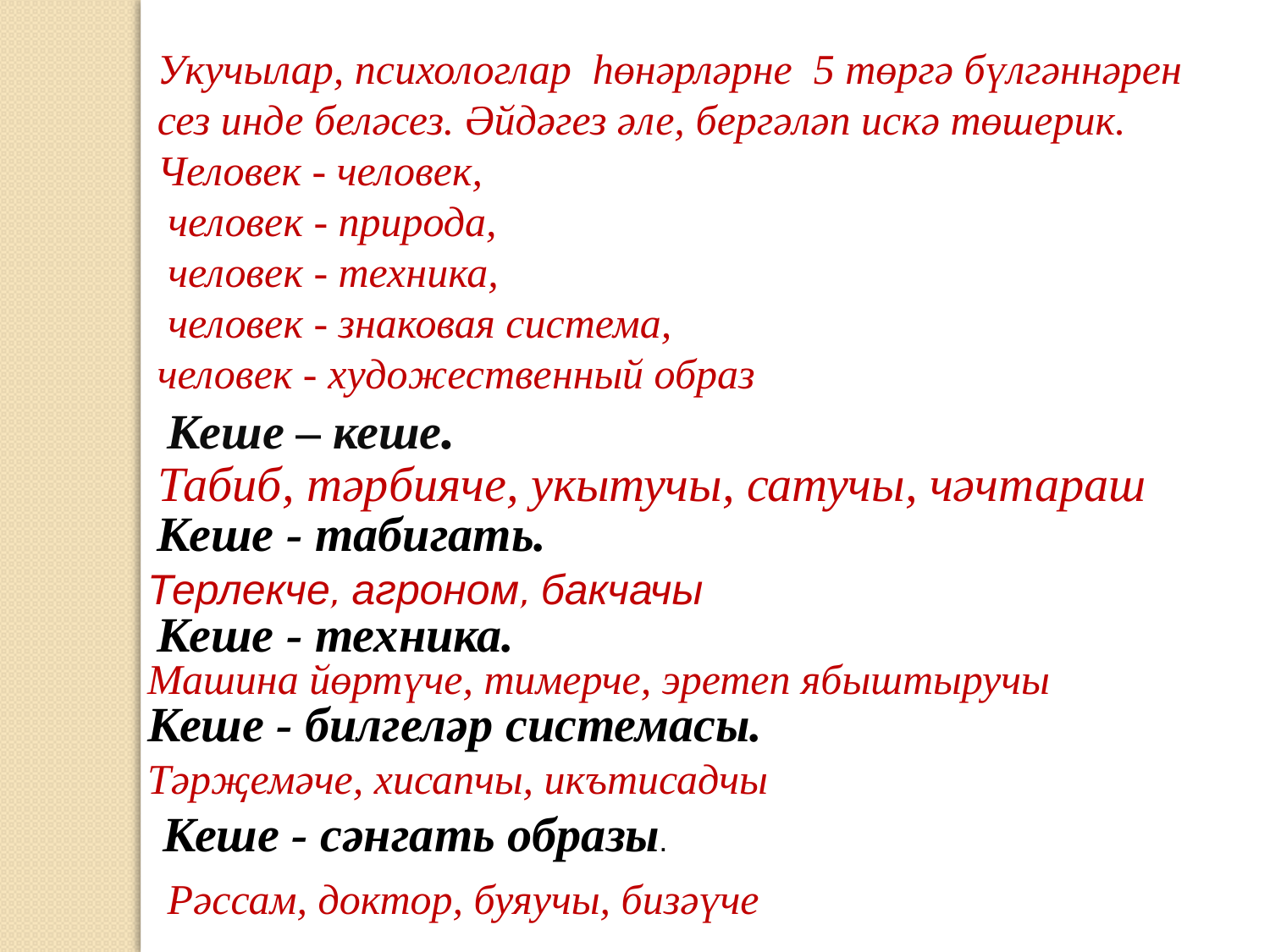

Укучылар, психологлар  һөнәрләрне  5 төргә бүлгәннәрен сез инде беләсез. Әйдәгез әле, бергәләп искә төшерик. Человек - человек,
 человек - природа,
 человек - техника,
 человек - знаковая система,
человек - художественный образ
Кеше – кеше.
Табиб, тәрбияче, укытучы, сатучы, чәчтараш
Кеше - табигать.
Терлекче, агроном, бакчачы
Кеше - техника.
Машина йөртүче, тимерче, эретеп ябыштыручы
Кеше - билгеләр системасы.
Тәрҗемәче, хисапчы, икътисадчы
Кеше - сәнгать образы.
Рәссам, доктор, буяучы, бизәүче